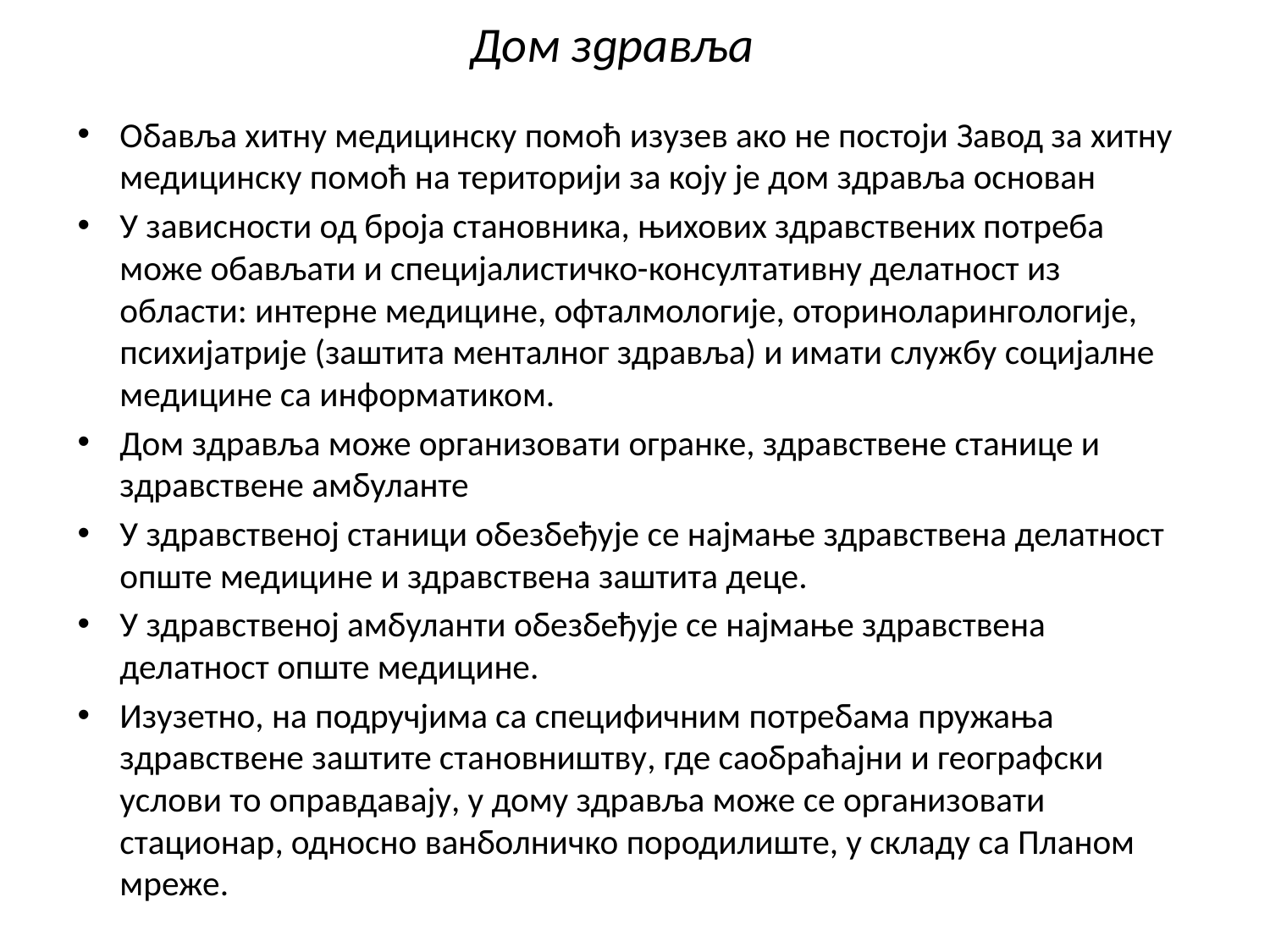

# Дом здравља
Обавља хитну медицинску помоћ изузев ако не постоји Завод за хитну медицинску помоћ на територији за коју је дом здравља основан
У зависности од броја становника, њихових здравствених потреба може обављати и специјалистичко-консултативну делатност из области: интерне медицине, офталмологије, оториноларингологије, психијатрије (заштита менталног здравља) и имати службу социјалне медицине са информатиком.
Дом здравља може организовати огранке, здравствене станице и здравствене амбуланте
У здравственој станици обезбеђује се најмање здравствена делатност опште медицине и здравствена заштита деце.
У здравственој амбуланти обезбеђује се најмање здравствена делатност опште медицине.
Изузетно, на подручјима са специфичним потребама пружања здравствене заштите становништву, где саобраћајни и географски услови то оправдавају, у дому здравља може се организовати стационар, односно ванболничко породилиште, у складу са Планом мреже.